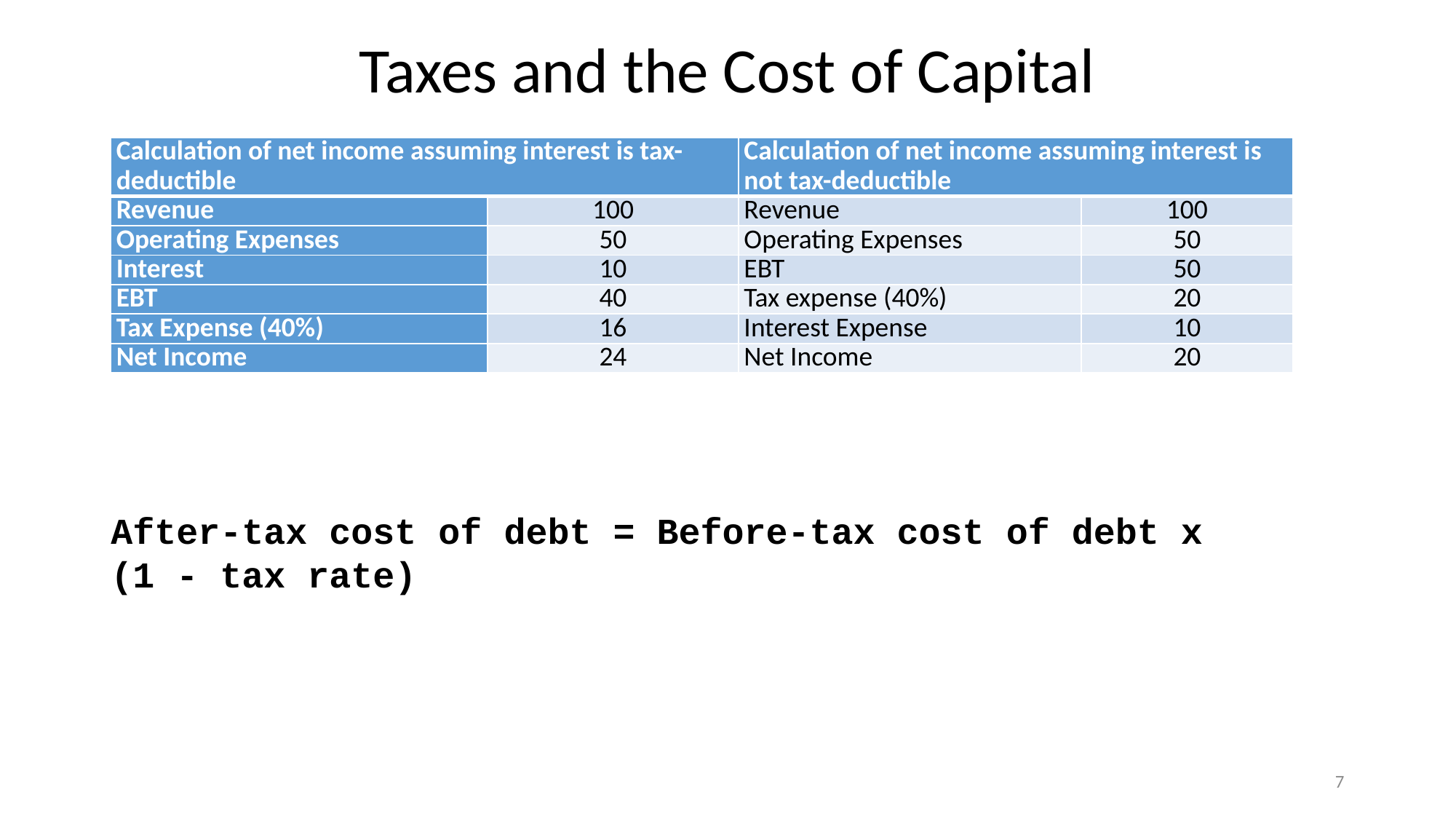

# Taxes and the Cost of Capital
| Calculation of net income assuming interest is tax-deductible |  | Calculation of net income assuming interest is not tax-deductible |  |
| --- | --- | --- | --- |
| Revenue | 100 | Revenue | 100 |
| Operating Expenses | 50 | Operating Expenses | 50 |
| Interest | 10 | EBT | 50 |
| EBT | 40 | Tax expense (40%) | 20 |
| Tax Expense (40%) | 16 | Interest Expense | 10 |
| Net Income | 24 | Net Income | 20 |
After-tax cost of debt = Before-tax cost of debt x (1 - tax rate)
7